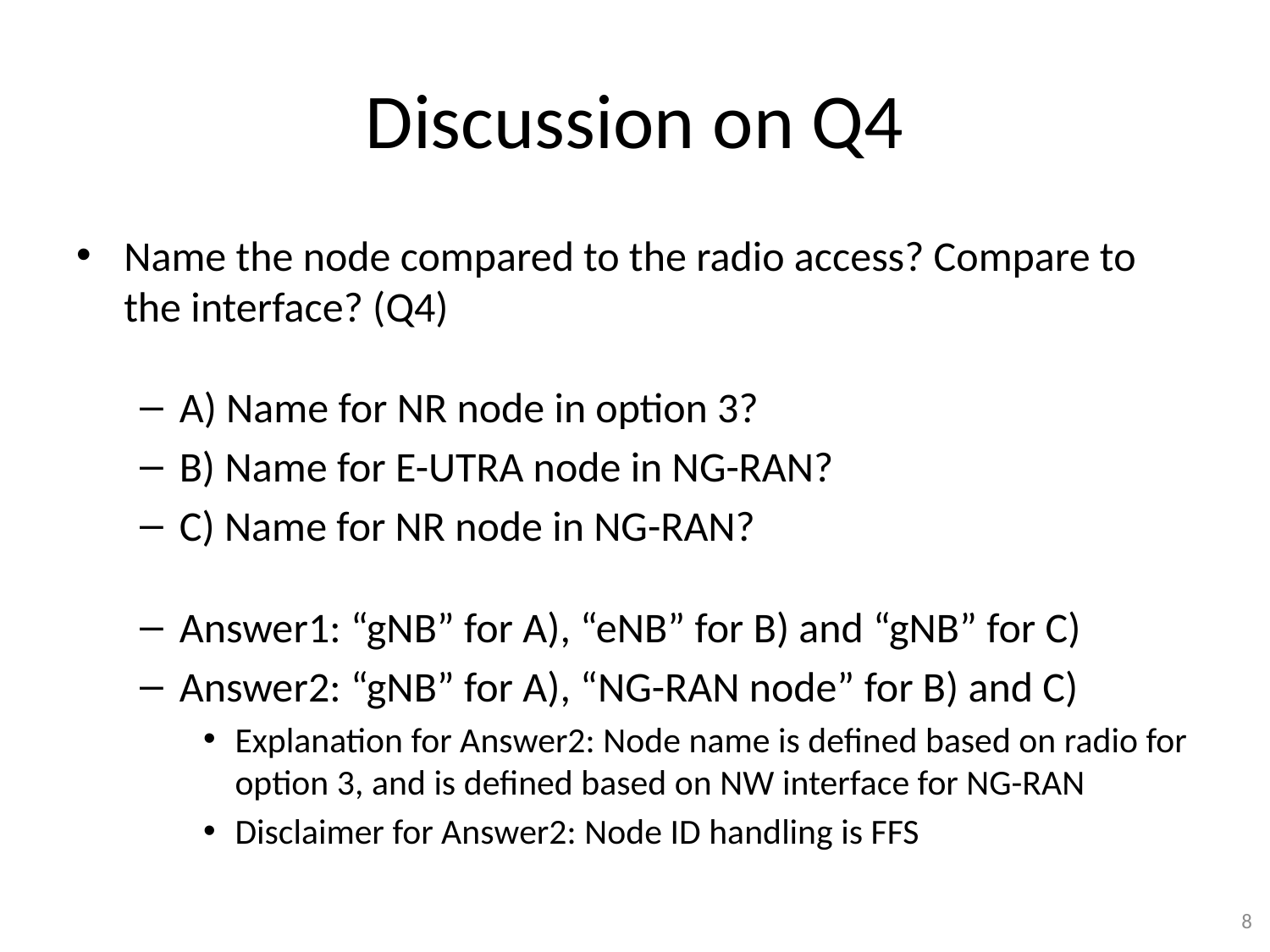

# Discussion on Q4
Name the node compared to the radio access? Compare to the interface? (Q4)

A) Name for NR node in option 3?
B) Name for E-UTRA node in NG-RAN?
C) Name for NR node in NG-RAN?

Answer1: “gNB” for A), “eNB” for B) and “gNB” for C)
Answer2: “gNB” for A), “NG-RAN node” for B) and C)
Explanation for Answer2: Node name is defined based on radio for option 3, and is defined based on NW interface for NG-RAN
Disclaimer for Answer2: Node ID handling is FFS
8